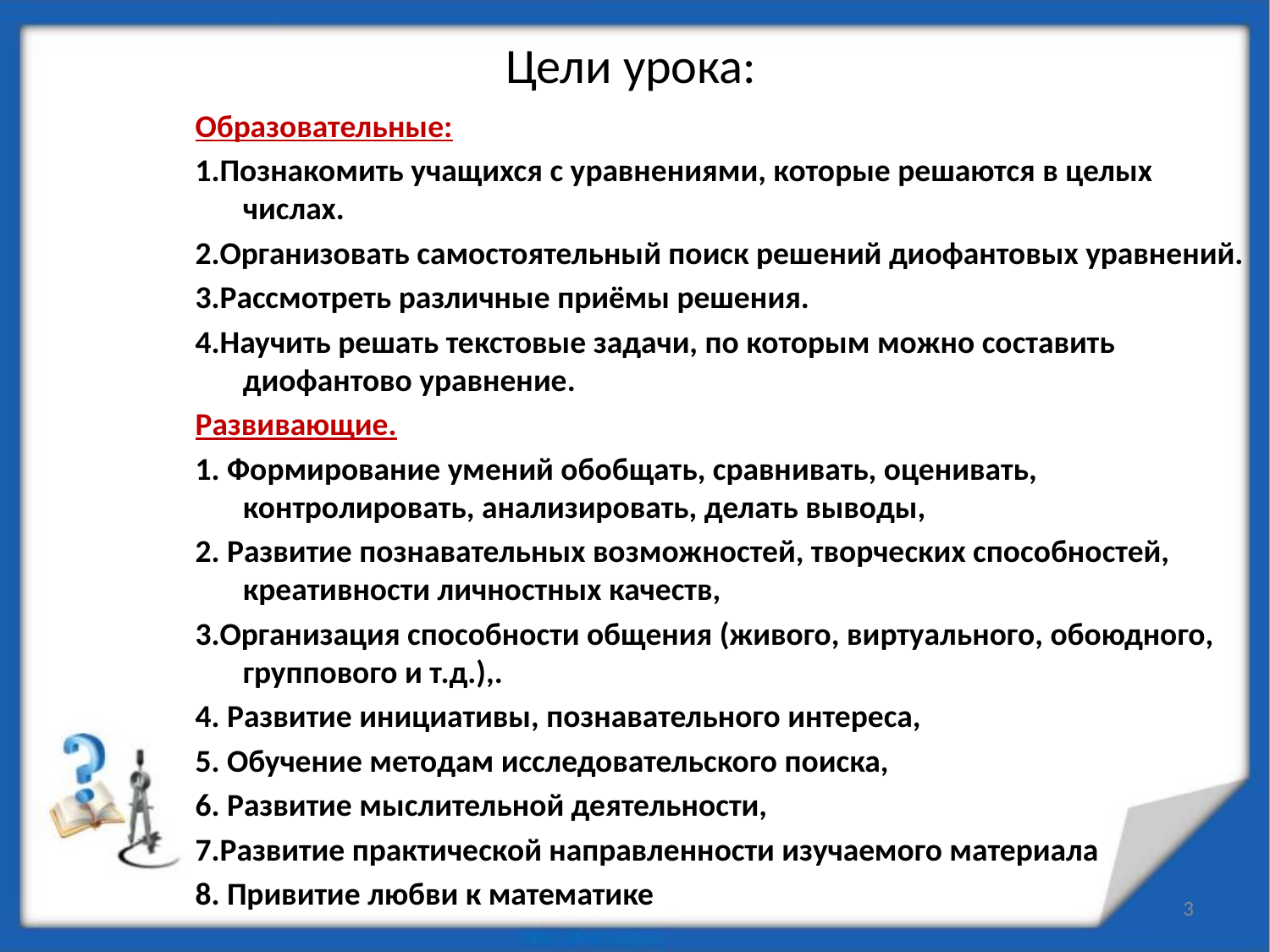

# Цели урока:
Образовательные:
1.Познакомить учащихся с уравнениями, которые решаются в целых числах.
2.Организовать самостоятельный поиск решений диофантовых уравнений.
3.Рассмотреть различные приёмы решения.
4.Научить решать текстовые задачи, по которым можно составить диофантово уравнение.
Развивающие.
1. Формирование умений обобщать, сравнивать, оценивать, контролировать, анализировать, делать выводы,
2. Развитие познавательных возможностей, творческих способностей, креативности личностных качеств,
3.Организация способности общения (живого, виртуального, обоюдного, группового и т.д.),.
4. Развитие инициативы, познавательного интереса,
5. Обучение методам исследовательского поиска,
6. Развитие мыслительной деятельности,
7.Развитие практической направленности изучаемого материала
8. Привитие любви к математике
3